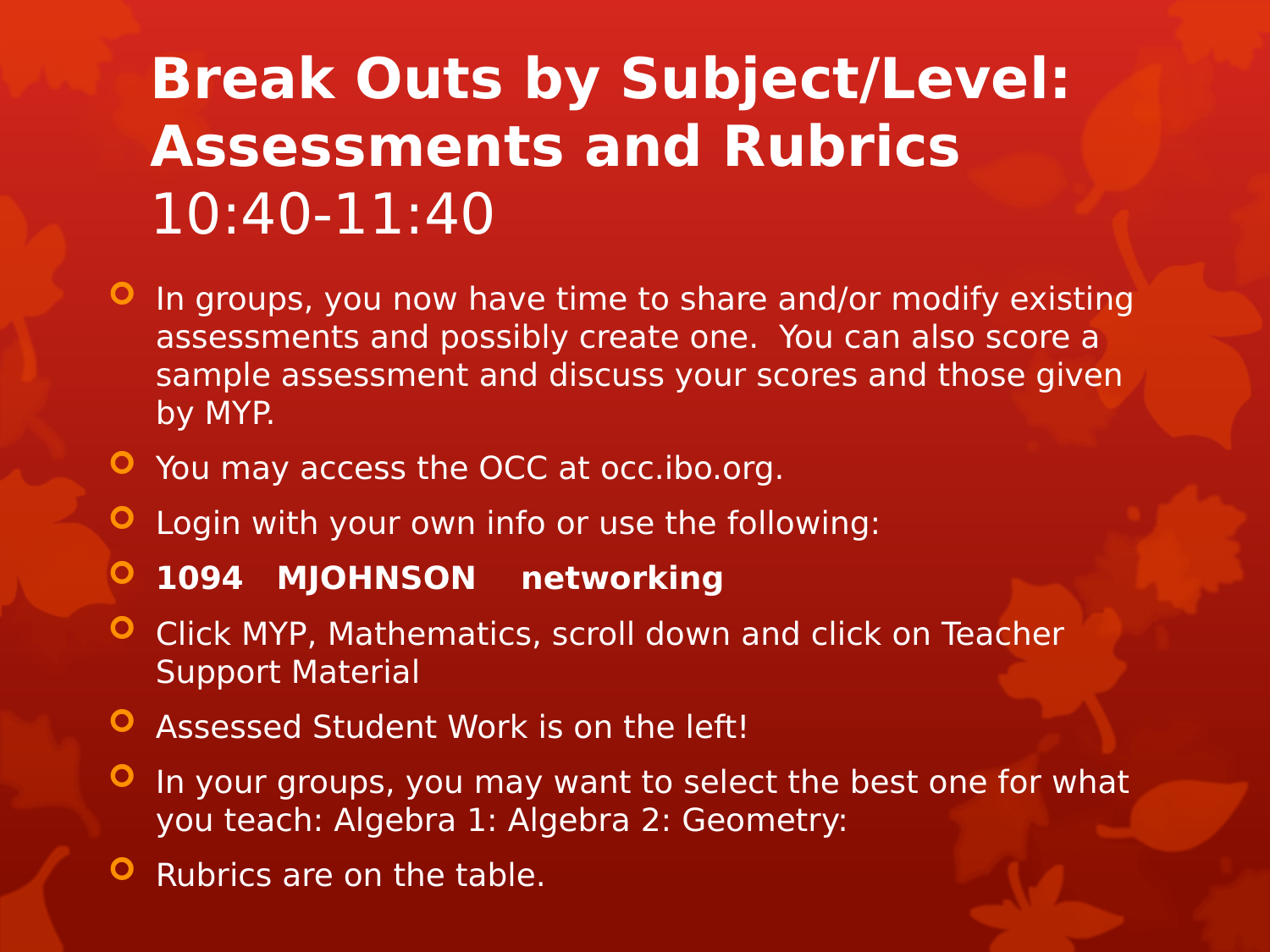

# Break Outs by Subject/Level: Assessments and Rubrics 10:40-11:40
In groups, you now have time to share and/or modify existing assessments and possibly create one.  You can also score a sample assessment and discuss your scores and those given by MYP.
You may access the OCC at occ.ibo.org.
Login with your own info or use the following:
1094   MJOHNSON    networking
Click MYP, Mathematics, scroll down and click on Teacher Support Material
Assessed Student Work is on the left!
In your groups, you may want to select the best one for what you teach: Algebra 1: Algebra 2: Geometry:
Rubrics are on the table.